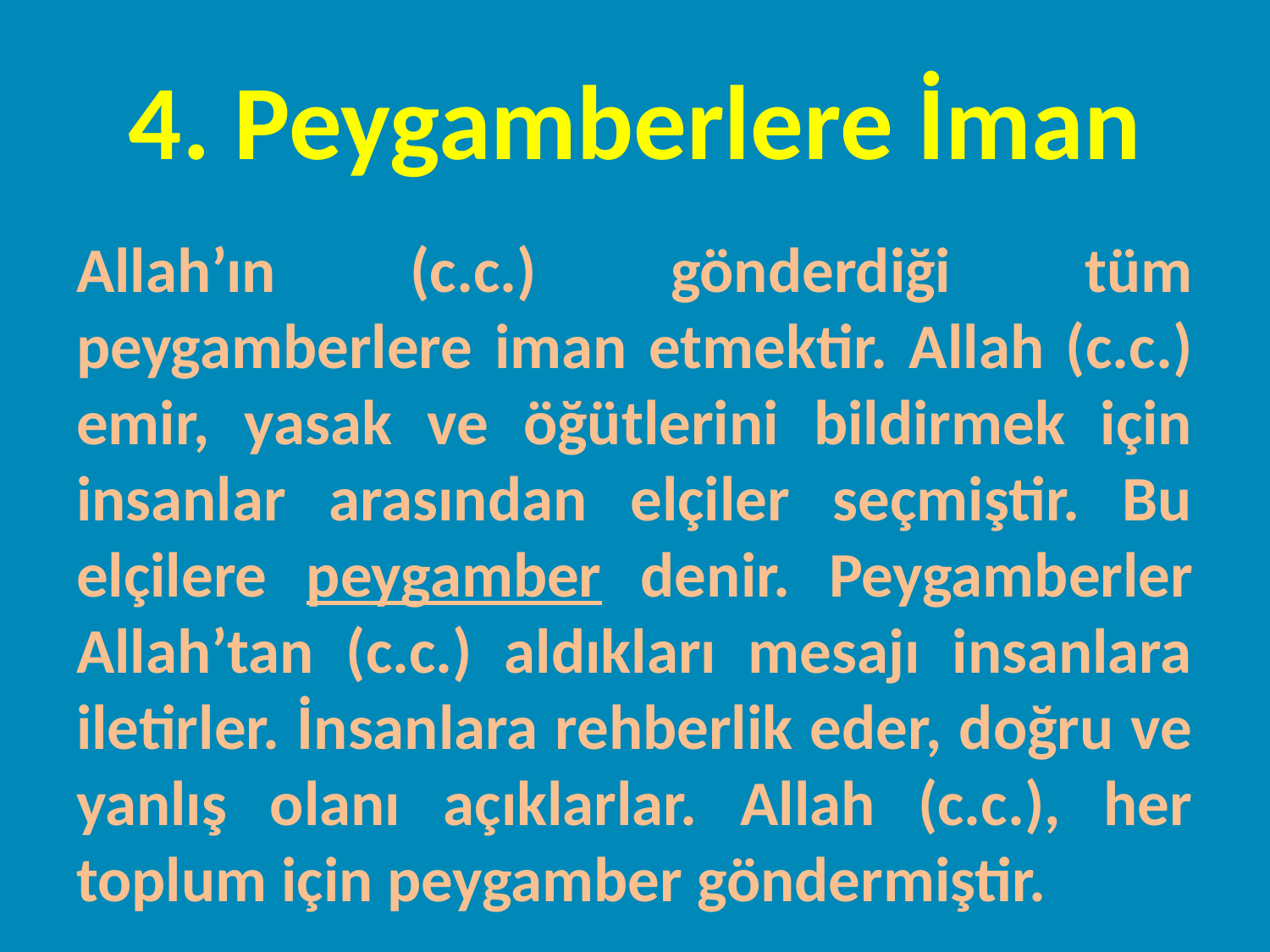

# 4. Peygamberlere İman
Allah’ın (c.c.) gönderdiği tüm peygamberlere iman etmektir. Allah (c.c.) emir, yasak ve öğütlerini bildirmek için insanlar arasından elçiler seçmiştir. Bu elçilere peygamber denir. Peygamberler Allah’tan (c.c.) aldıkları mesajı insanlara iletirler. İnsanlara rehberlik eder, doğru ve yanlış olanı açıklarlar. Allah (c.c.), her toplum için peygamber göndermiştir.